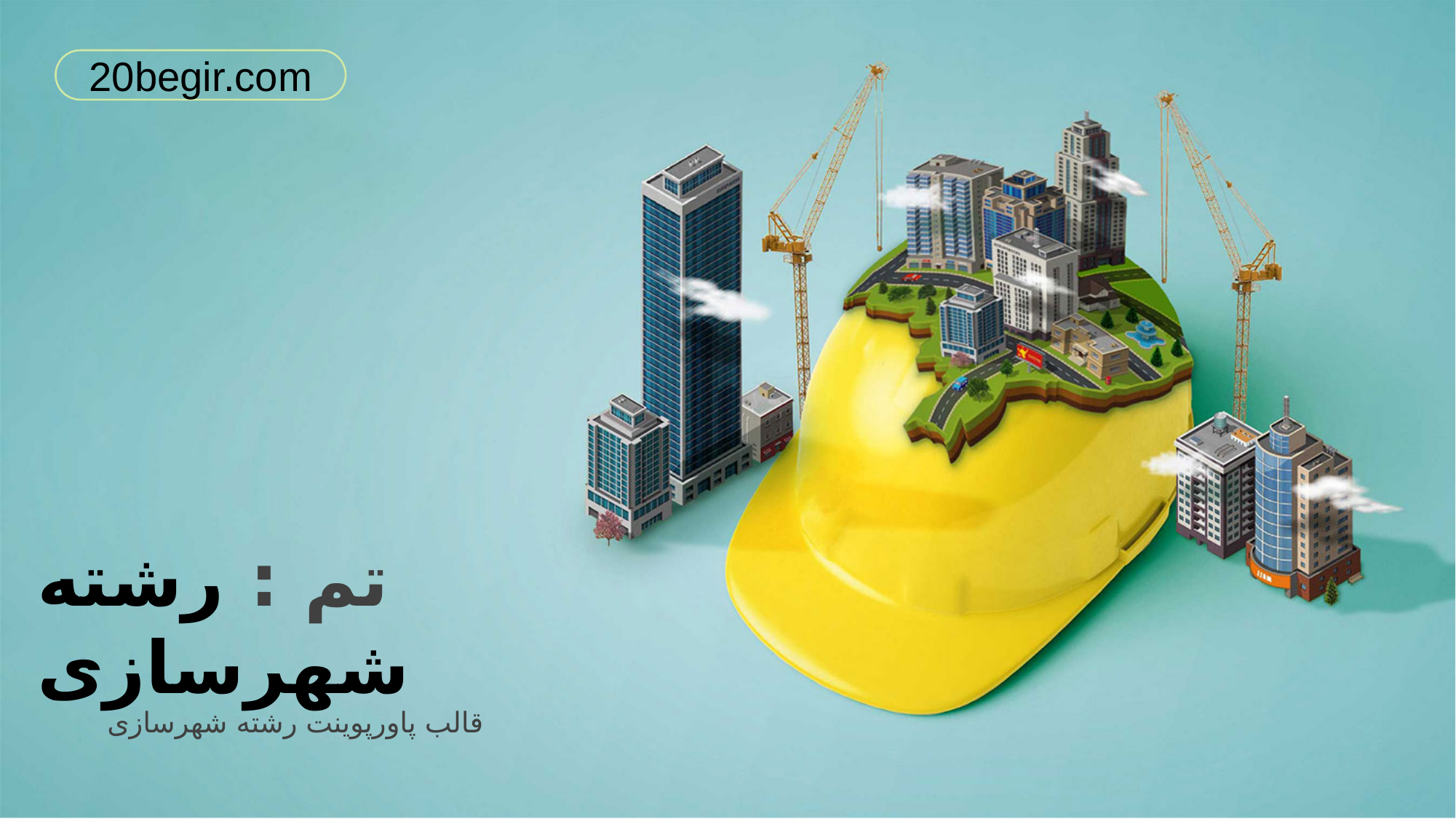

20begir.com
تم : رشته شهرسازی
قالب پاورپوینت رشته شهرسازی